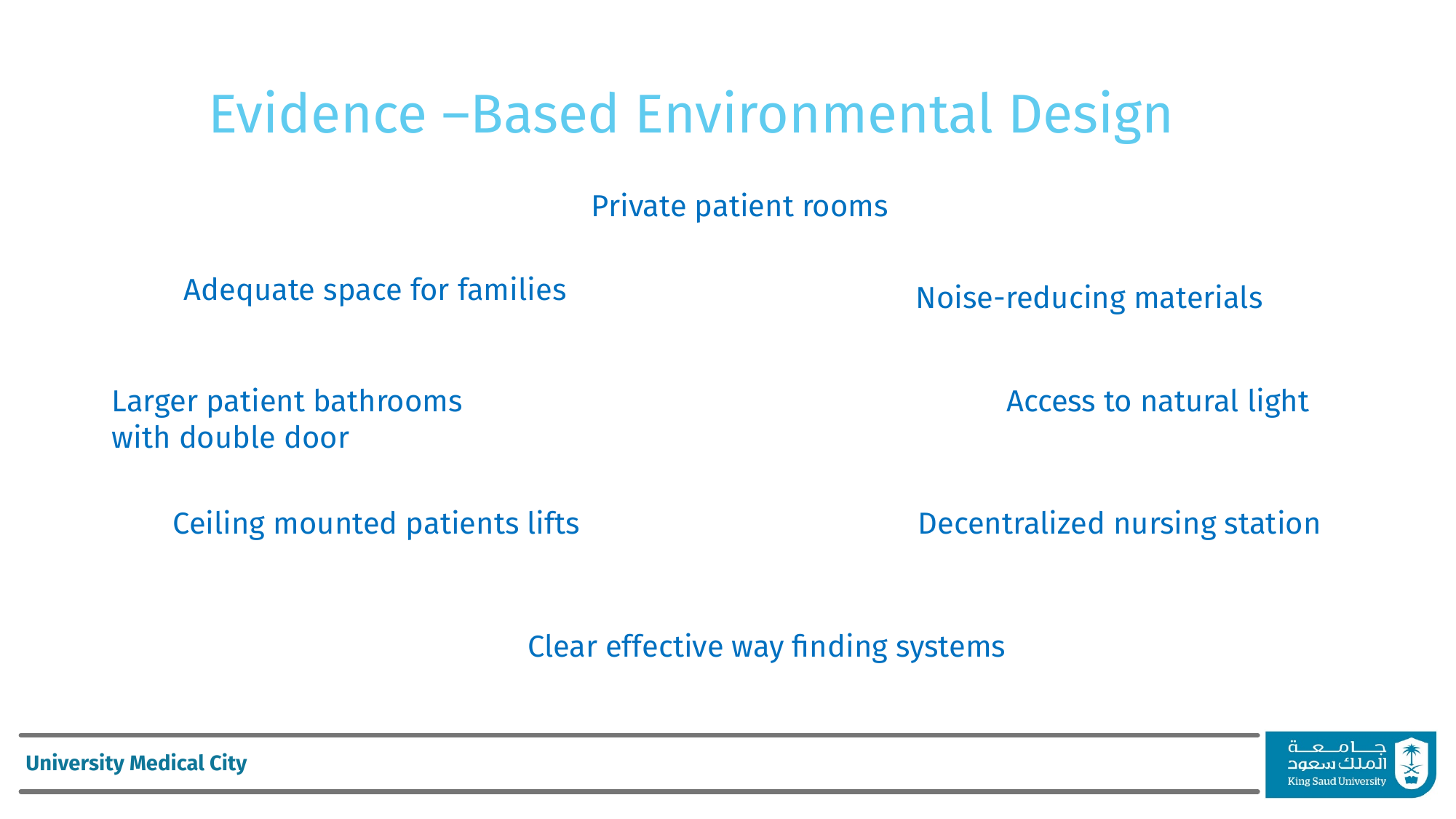

# Evidence –Based Environmental Design

Private patient rooms
Adequate space for families
Noise-reducing materials
Larger patient bathrooms with double door
Access to natural light
Ceiling mounted patients lifts
Decentralized nursing station
Clear effective way finding systems